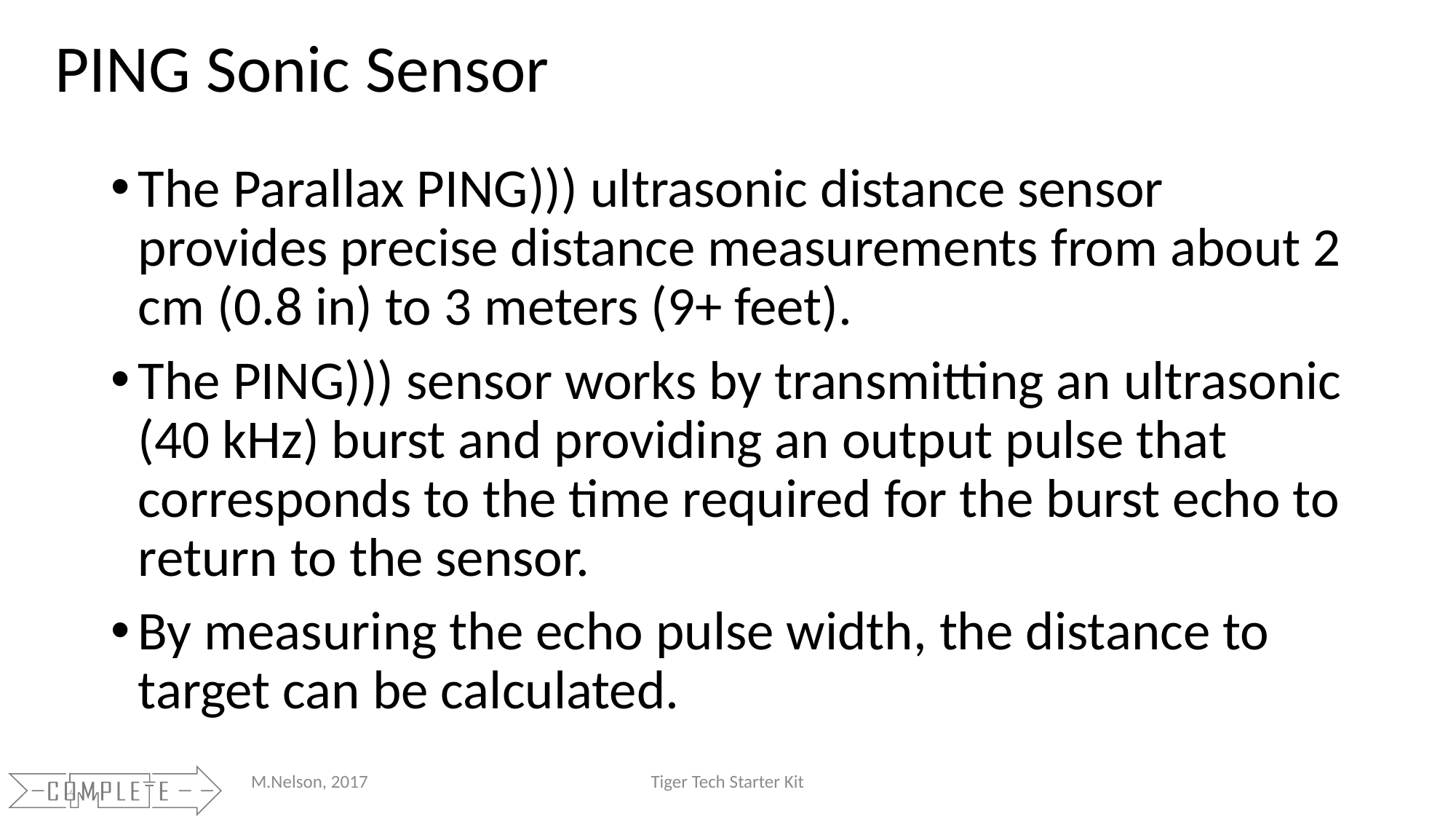

# PING Sonic Sensor
The Parallax PING))) ultrasonic distance sensor provides precise distance measurements from about 2 cm (0.8 in) to 3 meters (9+ feet).
The PING))) sensor works by transmitting an ultrasonic (40 kHz) burst and providing an output pulse that corresponds to the time required for the burst echo to return to the sensor.
By measuring the echo pulse width, the distance to target can be calculated.
M.Nelson, 2017
Tiger Tech Starter Kit